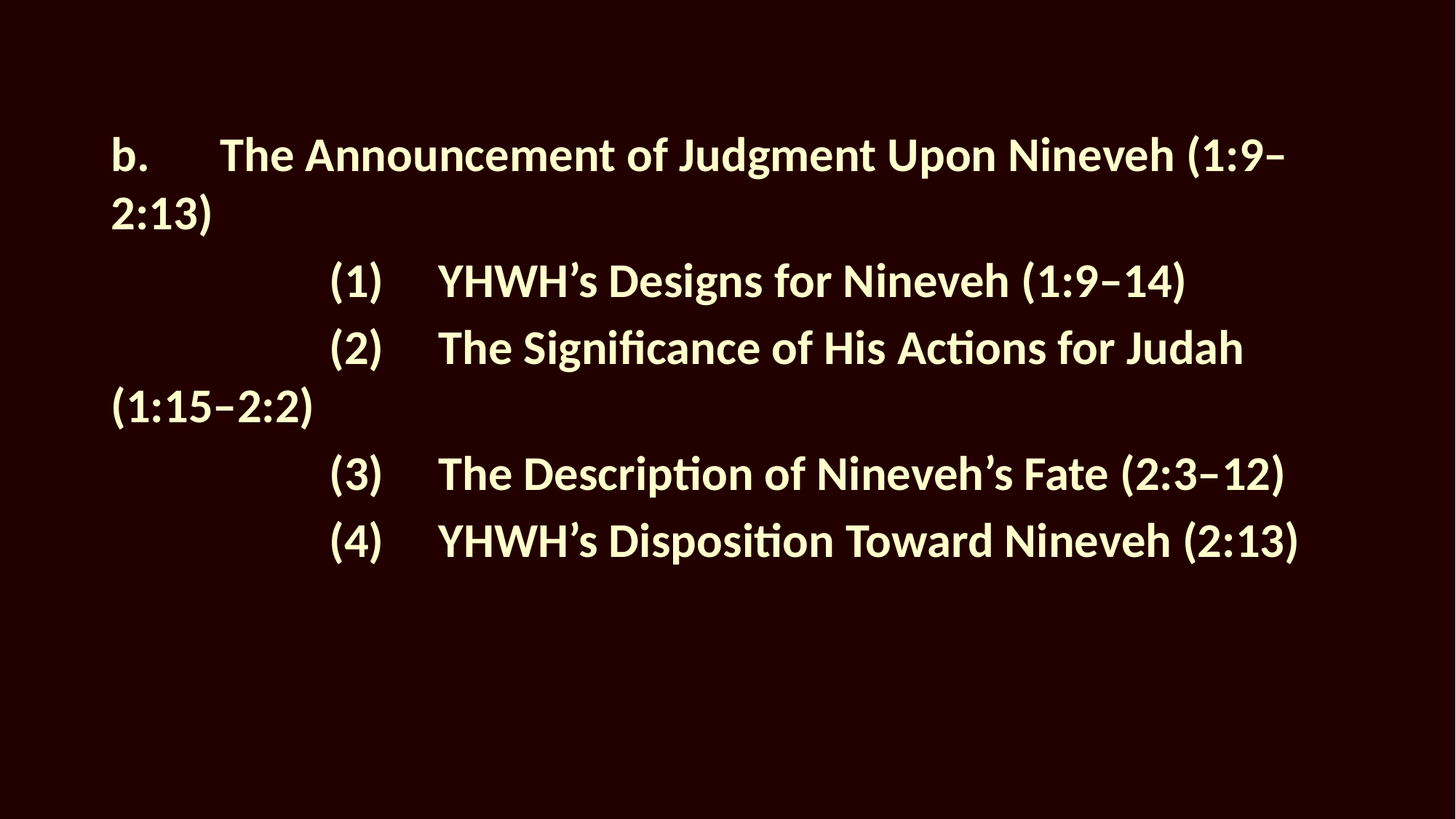

b.	The Announcement of Judgment Upon Nineveh (1:9–2:13)
		(1)	YHWH’s Designs for Nineveh (1:9–14)
		(2)	The Significance of His Actions for Judah (1:15–2:2)
		(3)	The Description of Nineveh’s Fate (2:3–12)
		(4)	YHWH’s Disposition Toward Nineveh (2:13)